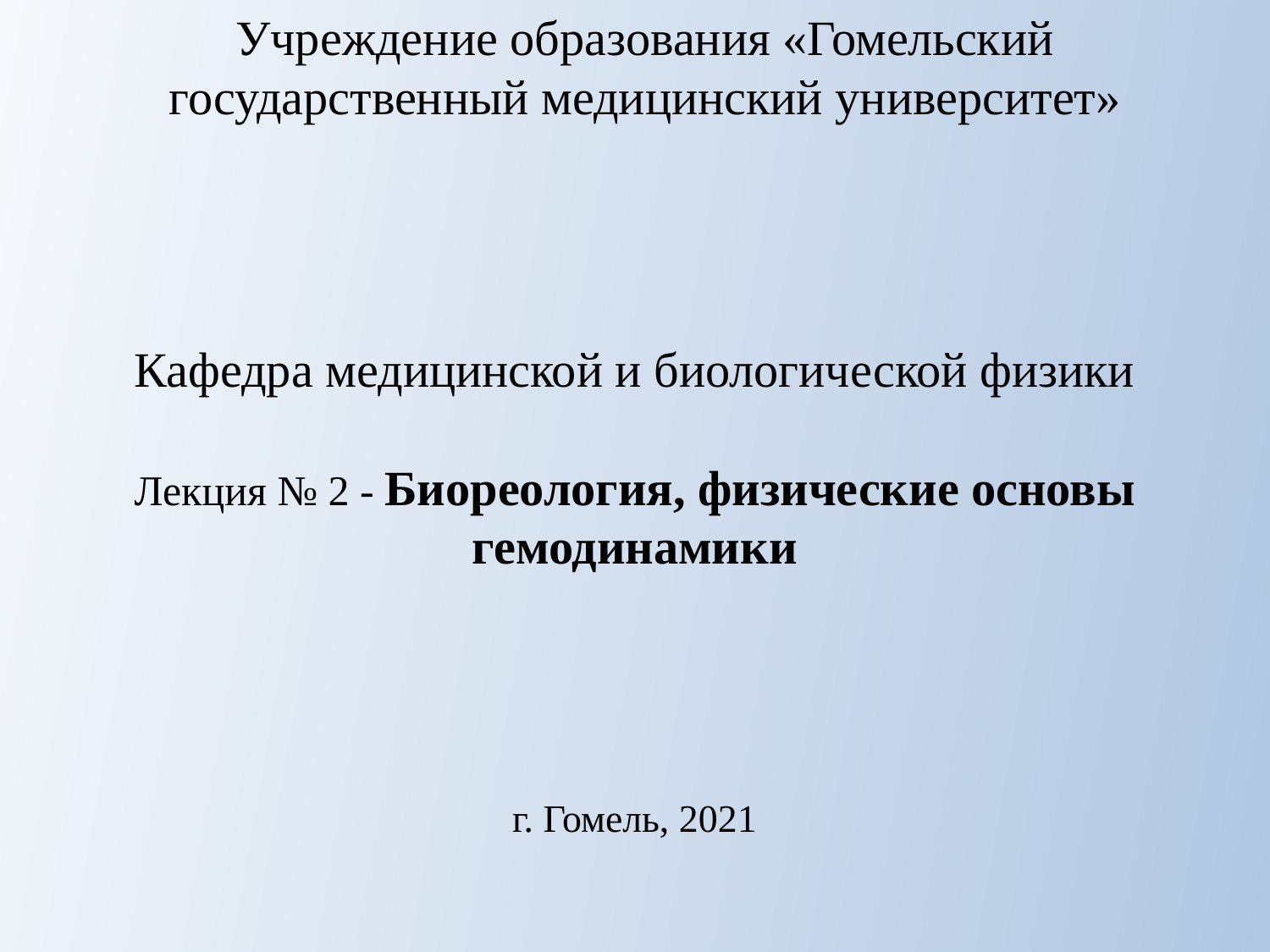

Учреждение образования «Гомельский государственный медицинский университет»
# Кафедра медицинской и биологической физики Лекция № 2 - Биореология, физические основы гемодинамики г. Гомель, 2021